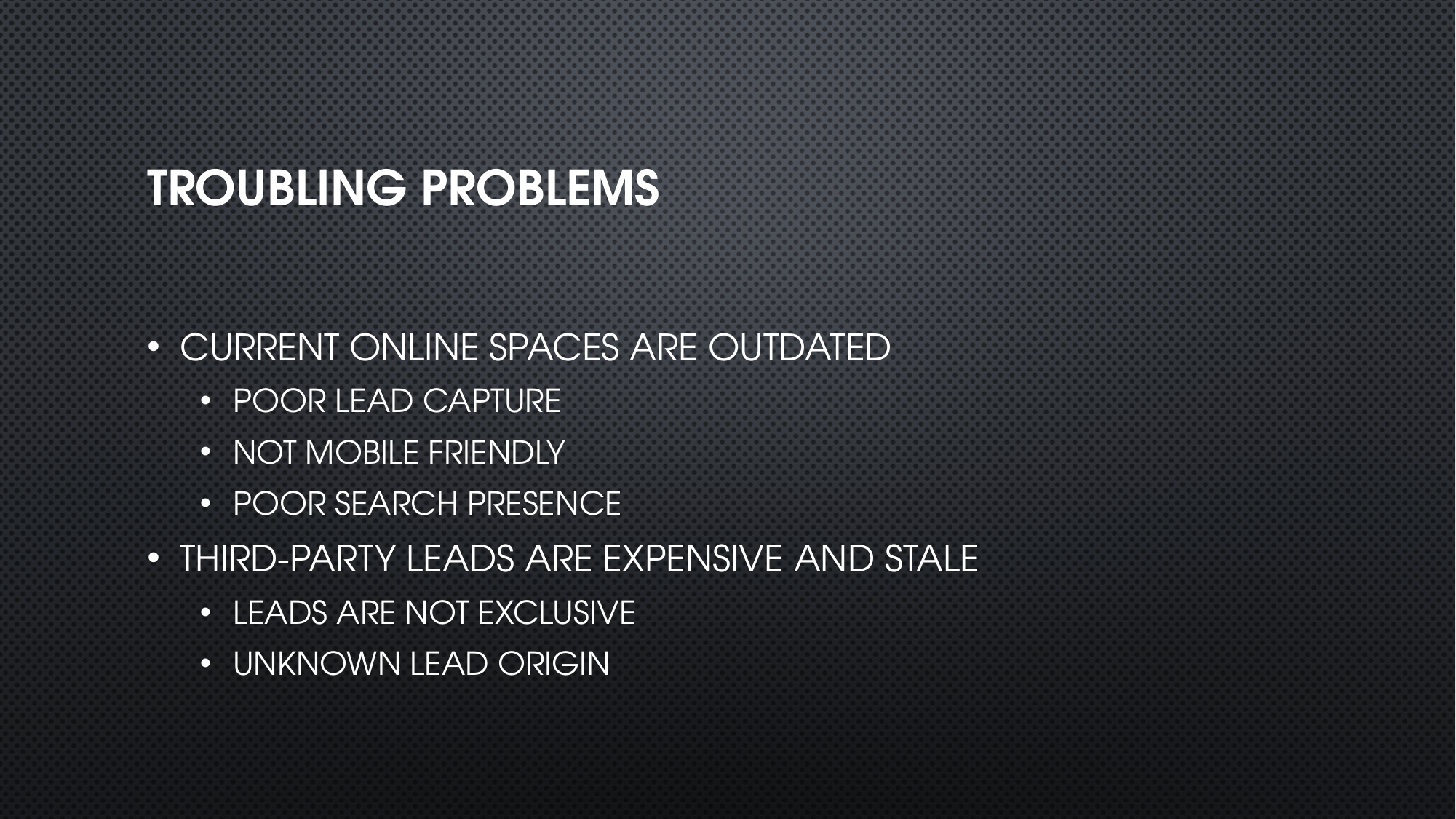

# Troubling Problems
Current Online Spaces Are Outdated
Poor Lead Capture
Not Mobile Friendly
Poor Search Presence
Third-Party Leads Are Expensive and Stale
Leads Are Not Exclusive
Unknown Lead Origin